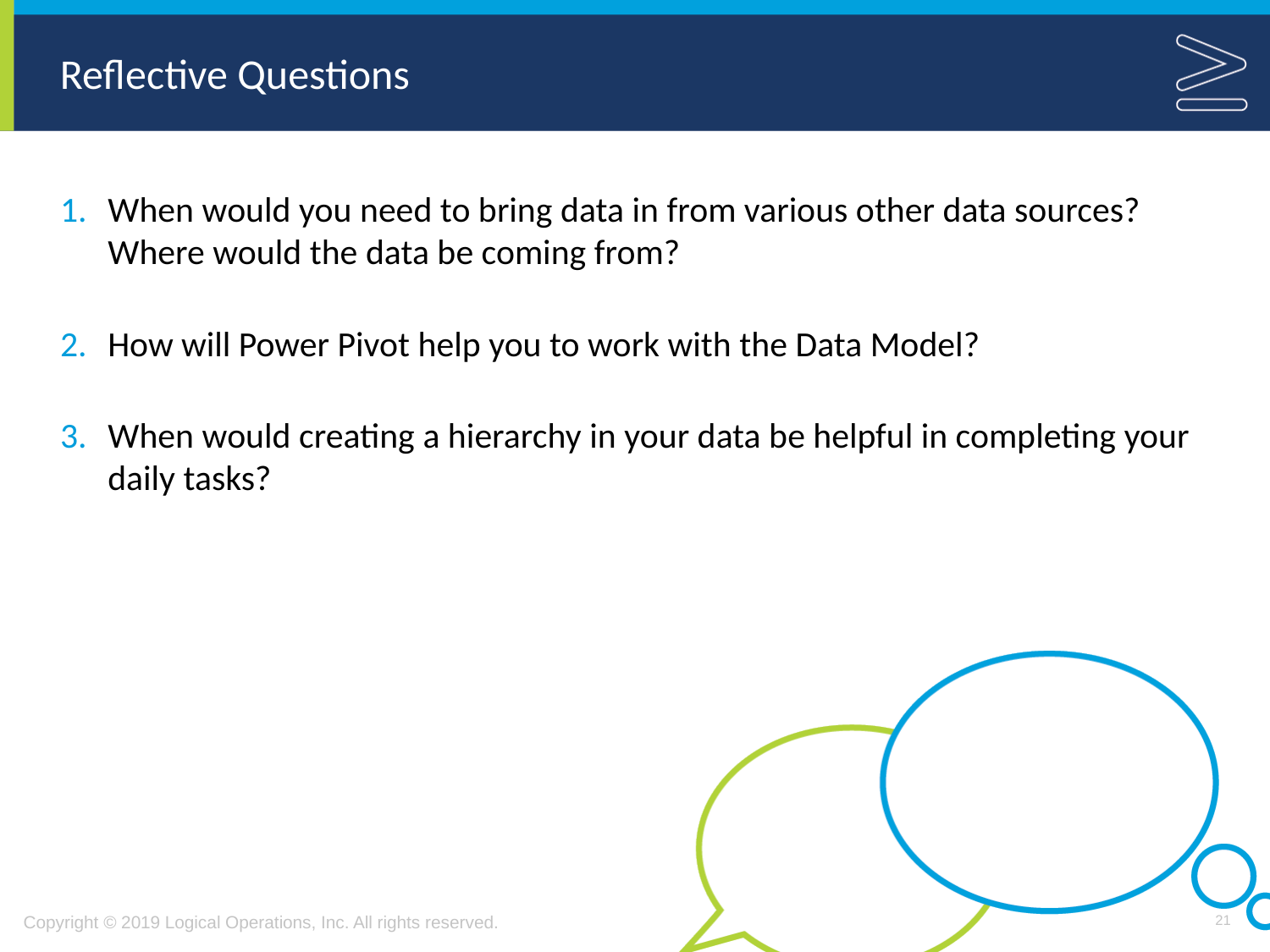

When would you need to bring data in from various other data sources? Where would the data be coming from?
How will Power Pivot help you to work with the Data Model?
When would creating a hierarchy in your data be helpful in completing your daily tasks?
21